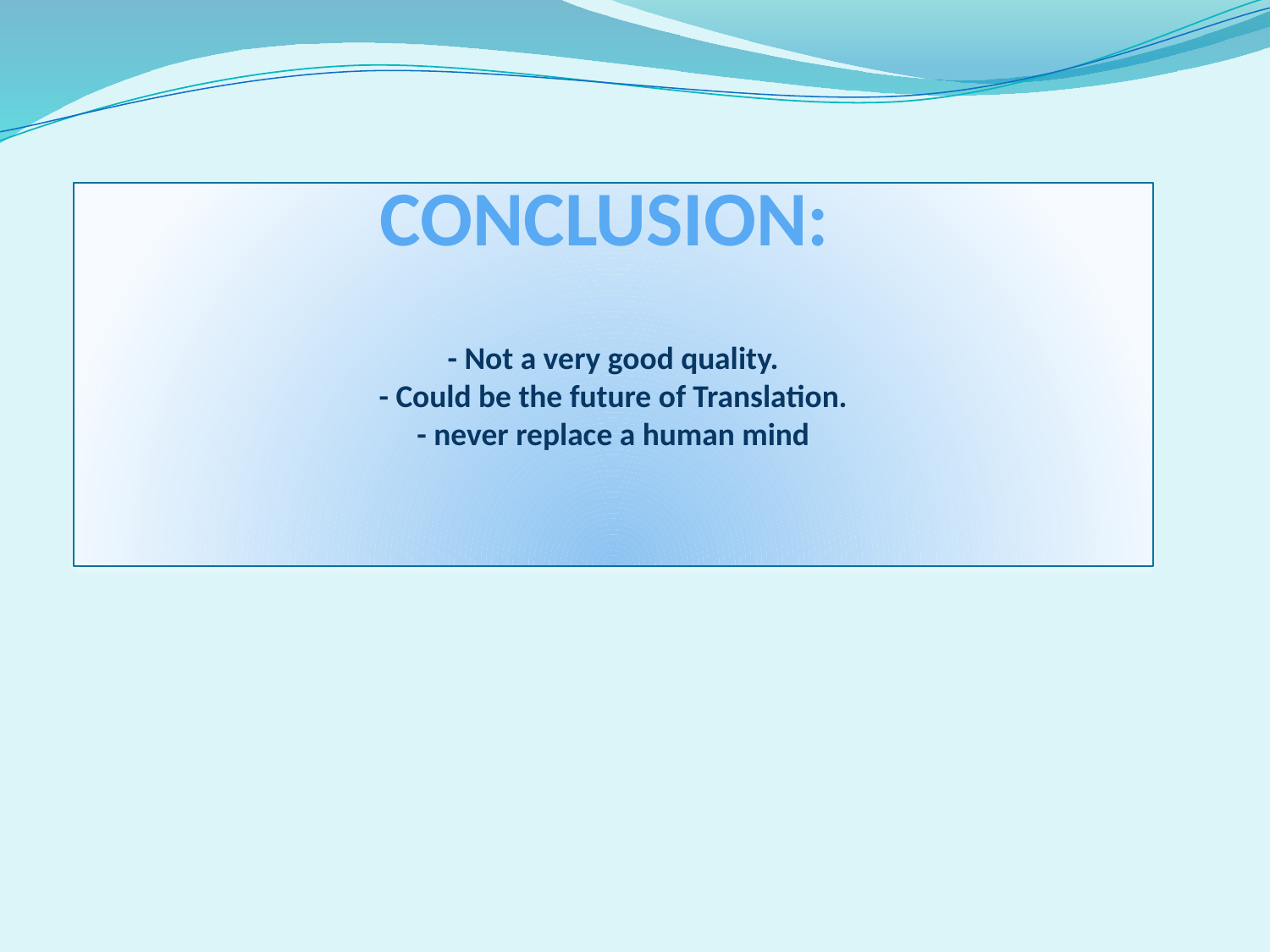

# CONCLUSION: - Not a very good quality. - Could be the future of Translation. - never replace a human mind